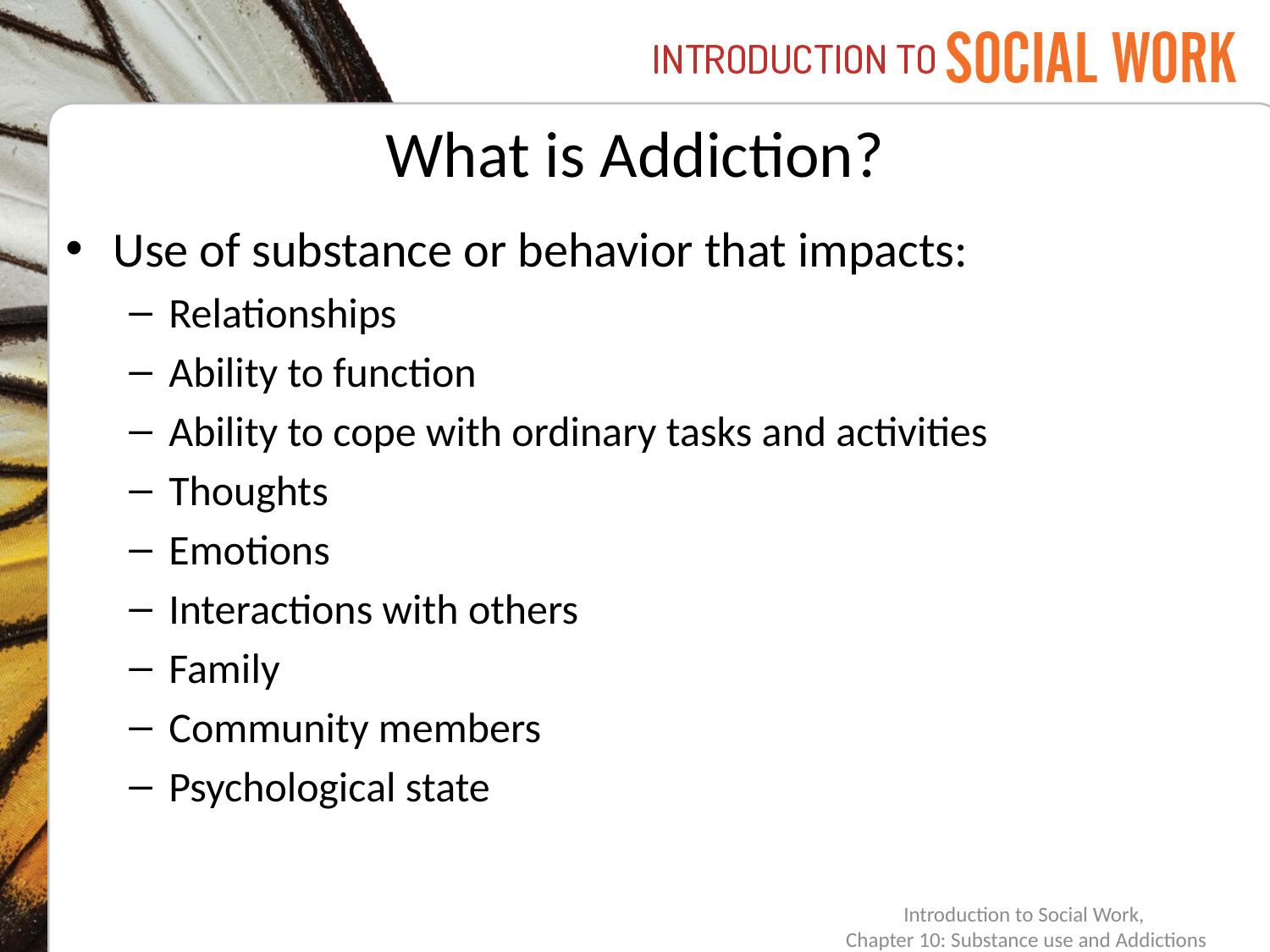

# What is Addiction?
Use of substance or behavior that impacts:
Relationships
Ability to function
Ability to cope with ordinary tasks and activities
Thoughts
Emotions
Interactions with others
Family
Community members
Psychological state

Introduction to Social Work,
Chapter 10: Substance use and Addictions